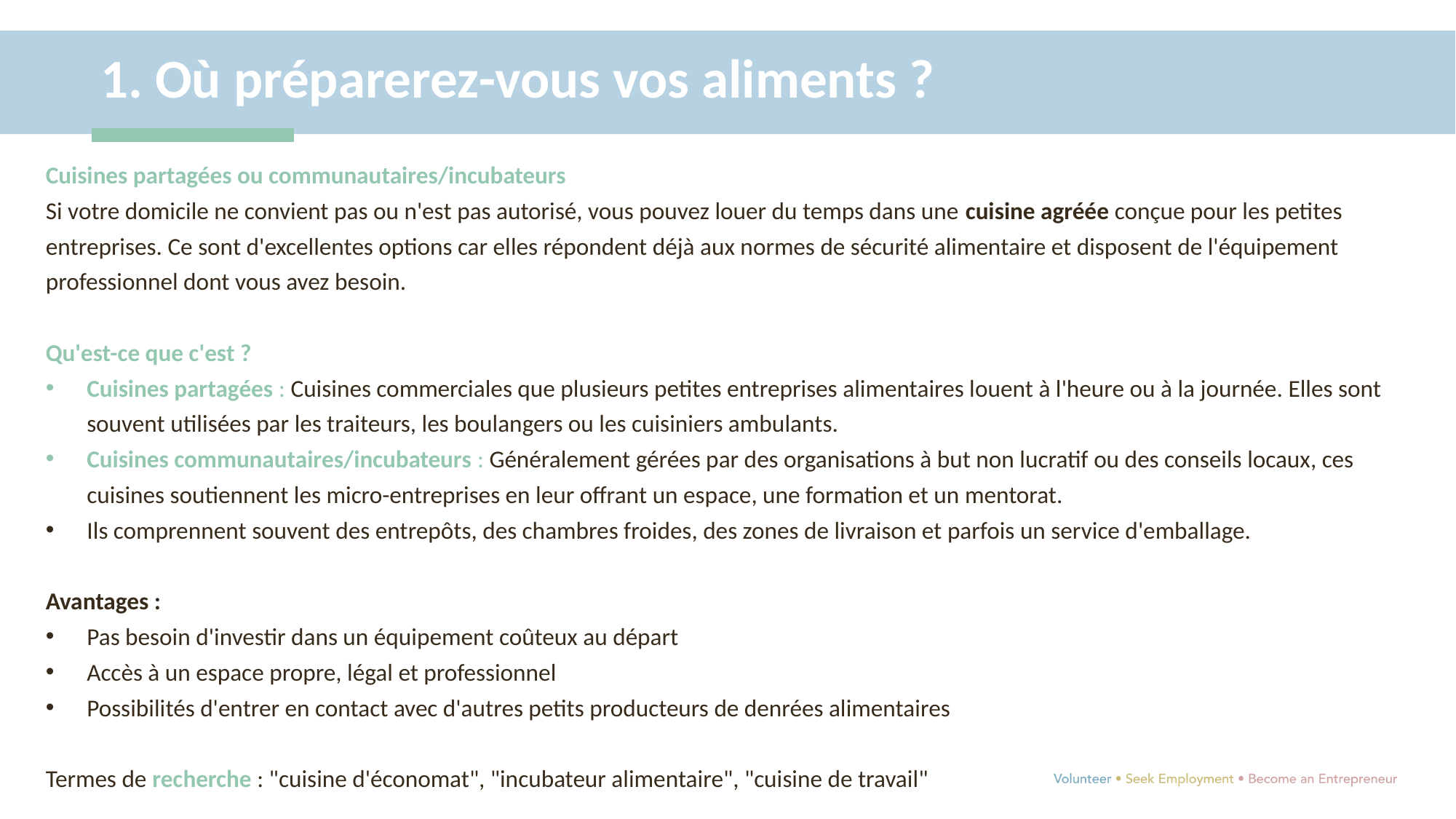

1. Où préparerez-vous vos aliments ?
Cuisines partagées ou communautaires/incubateurs
Si votre domicile ne convient pas ou n'est pas autorisé, vous pouvez louer du temps dans une cuisine agréée conçue pour les petites entreprises. Ce sont d'excellentes options car elles répondent déjà aux normes de sécurité alimentaire et disposent de l'équipement professionnel dont vous avez besoin.

Qu'est-ce que c'est ?
Cuisines partagées : Cuisines commerciales que plusieurs petites entreprises alimentaires louent à l'heure ou à la journée. Elles sont souvent utilisées par les traiteurs, les boulangers ou les cuisiniers ambulants.
Cuisines communautaires/incubateurs : Généralement gérées par des organisations à but non lucratif ou des conseils locaux, ces cuisines soutiennent les micro-entreprises en leur offrant un espace, une formation et un mentorat.
Ils comprennent souvent des entrepôts, des chambres froides, des zones de livraison et parfois un service d'emballage.

Avantages :
Pas besoin d'investir dans un équipement coûteux au départ
Accès à un espace propre, légal et professionnel
Possibilités d'entrer en contact avec d'autres petits producteurs de denrées alimentaires

Termes de recherche : "cuisine d'économat", "incubateur alimentaire", "cuisine de travail"